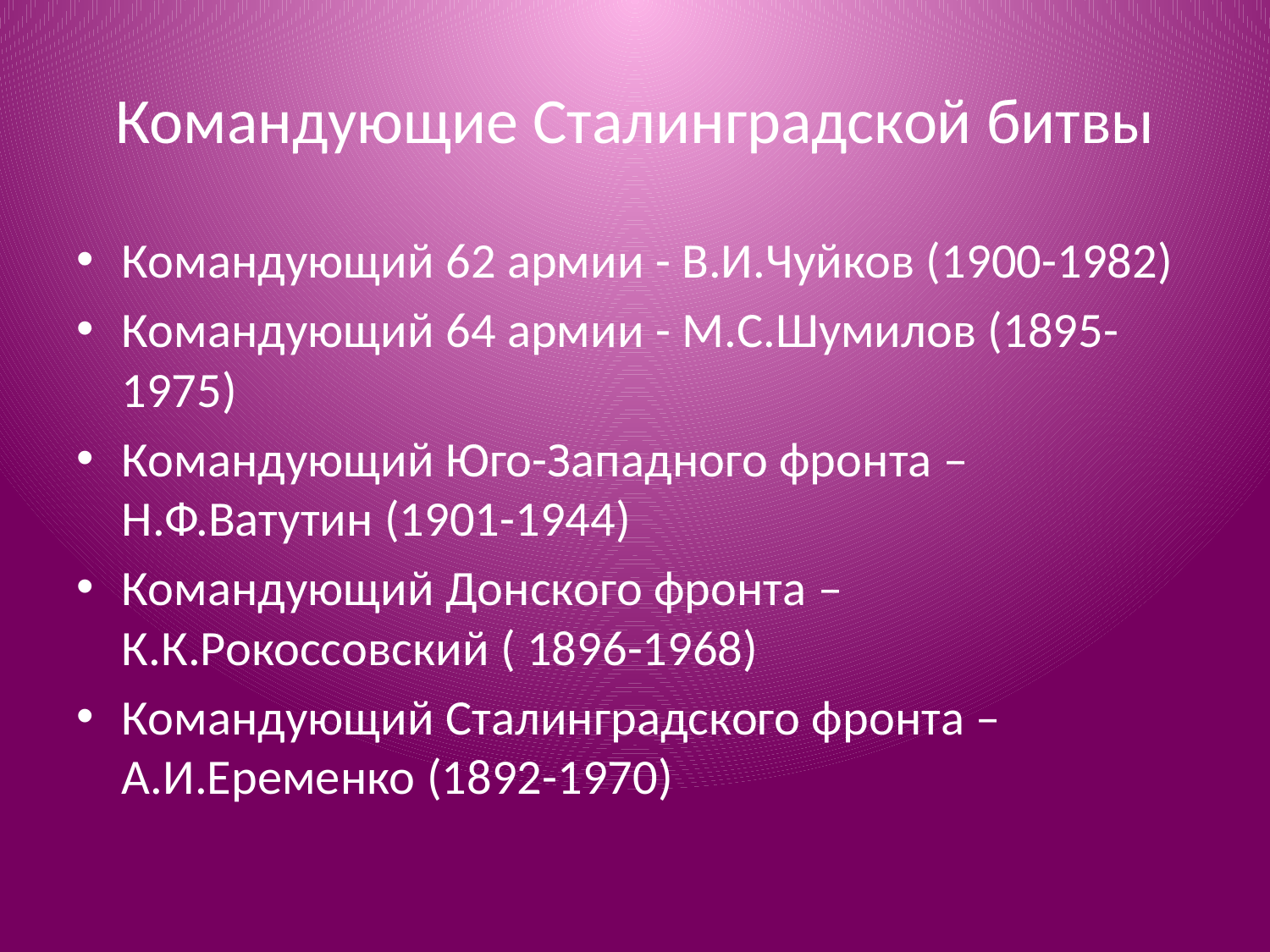

# Командующие Сталинградской битвы
Командующий 62 армии - В.И.Чуйков (1900-1982)
Командующий 64 армии - М.С.Шумилов (1895-1975)
Командующий Юго-Западного фронта – Н.Ф.Ватутин (1901-1944)
Командующий Донского фронта – К.К.Рокоссовский ( 1896-1968)
Командующий Сталинградского фронта – А.И.Еременко (1892-1970)